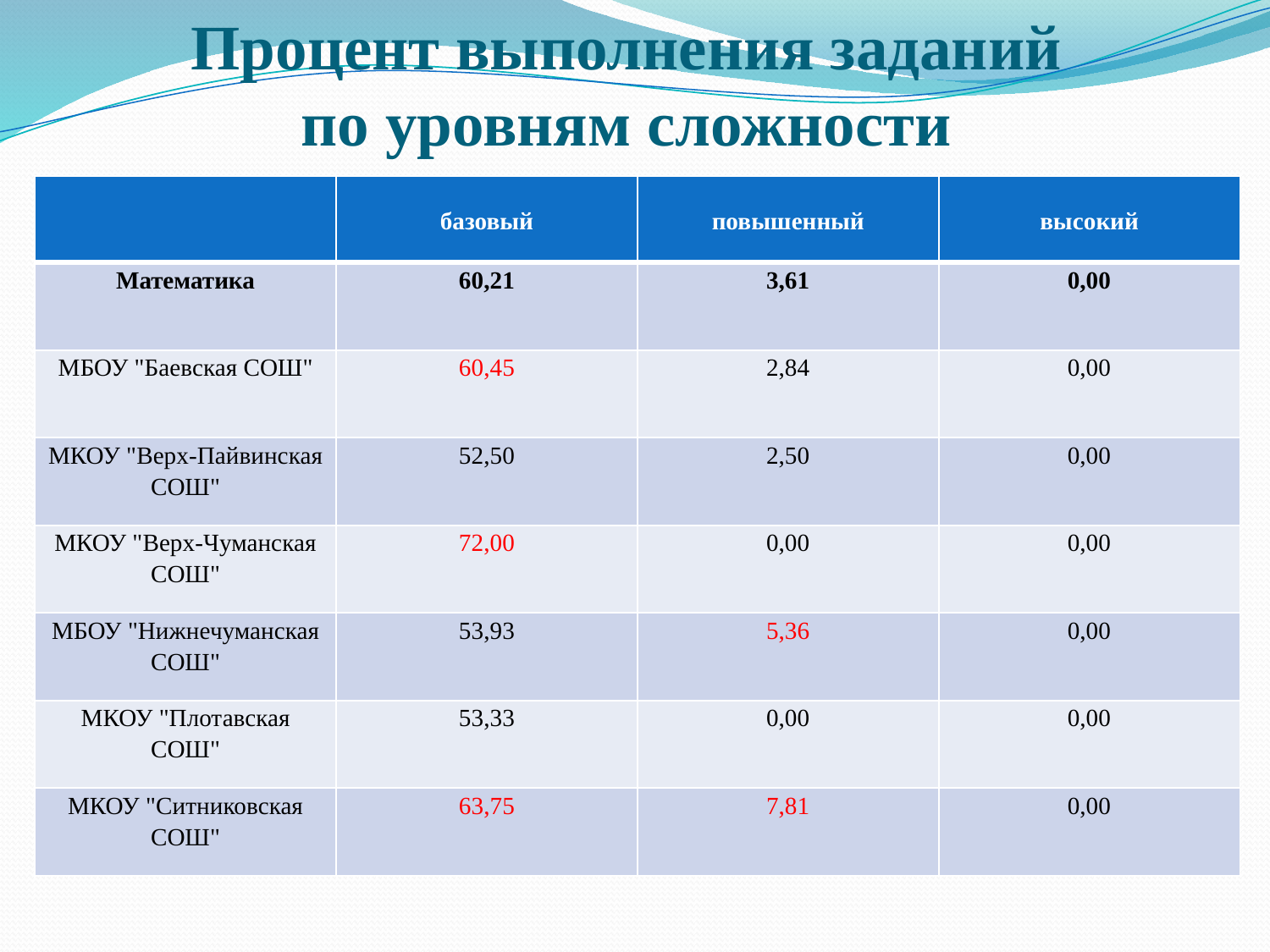

# Процент выполнения заданий по уровням сложности
|  | базовый | повышенный | высокий |
| --- | --- | --- | --- |
| Математика | 60,21 | 3,61 | 0,00 |
| МБОУ "Баевская СОШ" | 60,45 | 2,84 | 0,00 |
| МКОУ "Верх-Пайвинская СОШ" | 52,50 | 2,50 | 0,00 |
| МКОУ "Верх-Чуманская СОШ" | 72,00 | 0,00 | 0,00 |
| МБОУ "Нижнечуманская СОШ" | 53,93 | 5,36 | 0,00 |
| МКОУ "Плотавская СОШ" | 53,33 | 0,00 | 0,00 |
| МКОУ "Ситниковская СОШ" | 63,75 | 7,81 | 0,00 |